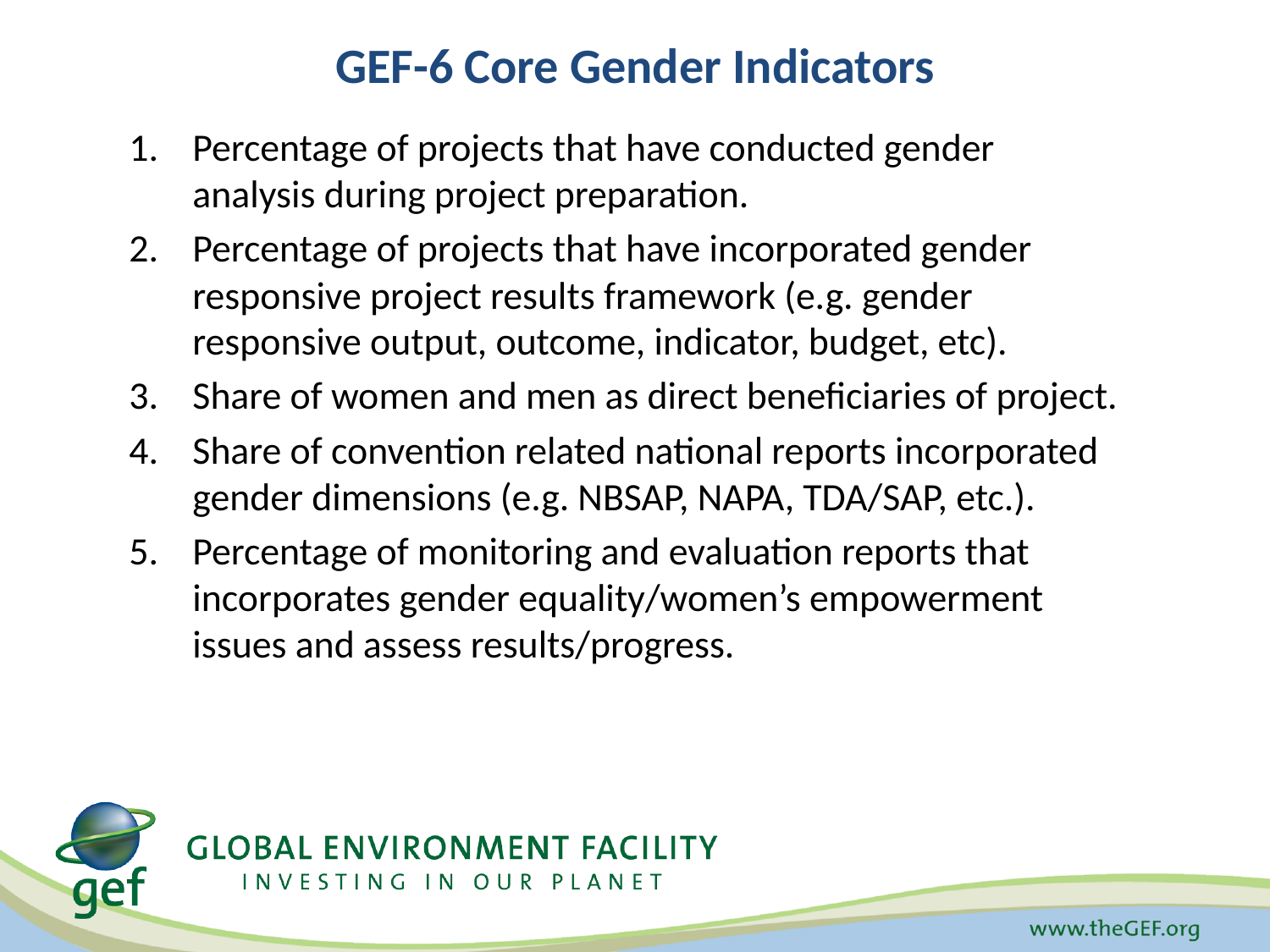

# GEF-6 Core Gender Indicators
Percentage of projects that have conducted gender analysis during project preparation.
Percentage of projects that have incorporated gender responsive project results framework (e.g. gender responsive output, outcome, indicator, budget, etc).
Share of women and men as direct beneficiaries of project.
Share of convention related national reports incorporated gender dimensions (e.g. NBSAP, NAPA, TDA/SAP, etc.).
Percentage of monitoring and evaluation reports that incorporates gender equality/women’s empowerment issues and assess results/progress.